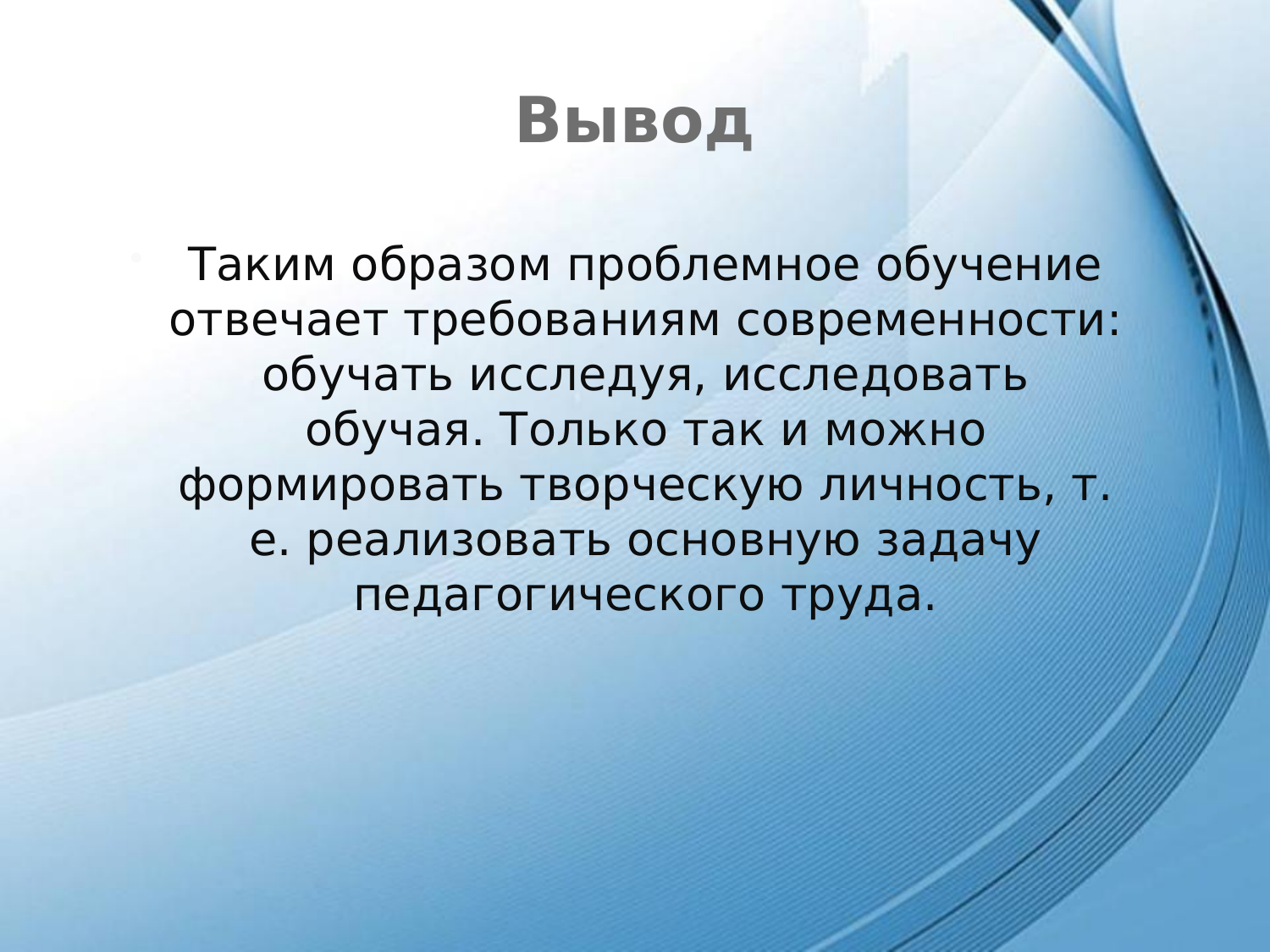

# Вывод
Таким образом проблемное обучение отвечает требованиям современности: обучать исследуя, исследовать обучая. Только так и можно формировать творческую личность, т. е. реализовать основную задачу педагогического труда.